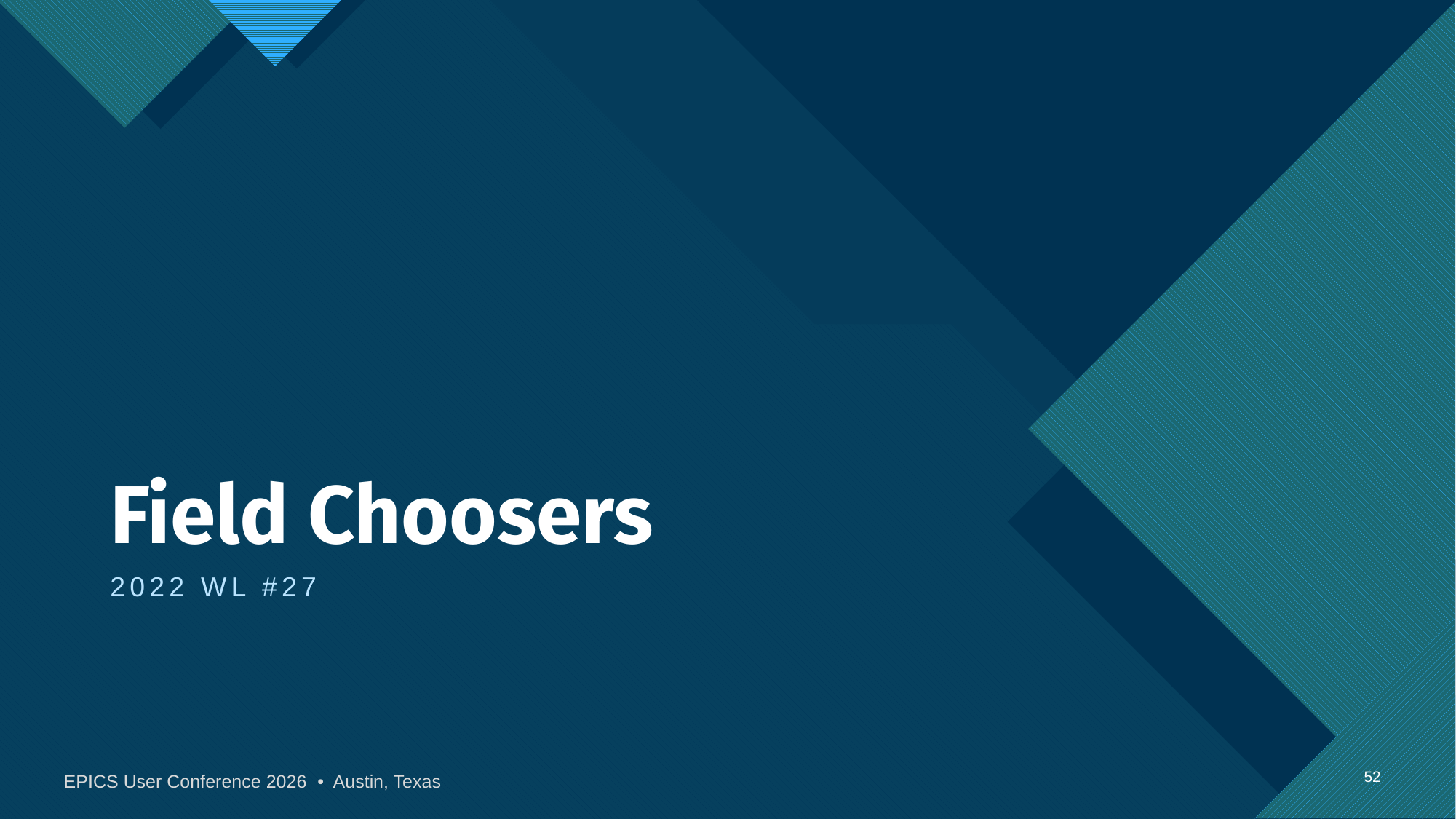

# Field Choosers
2022 WL #27
52
EPICS User Conference 2026  •  Austin, Texas